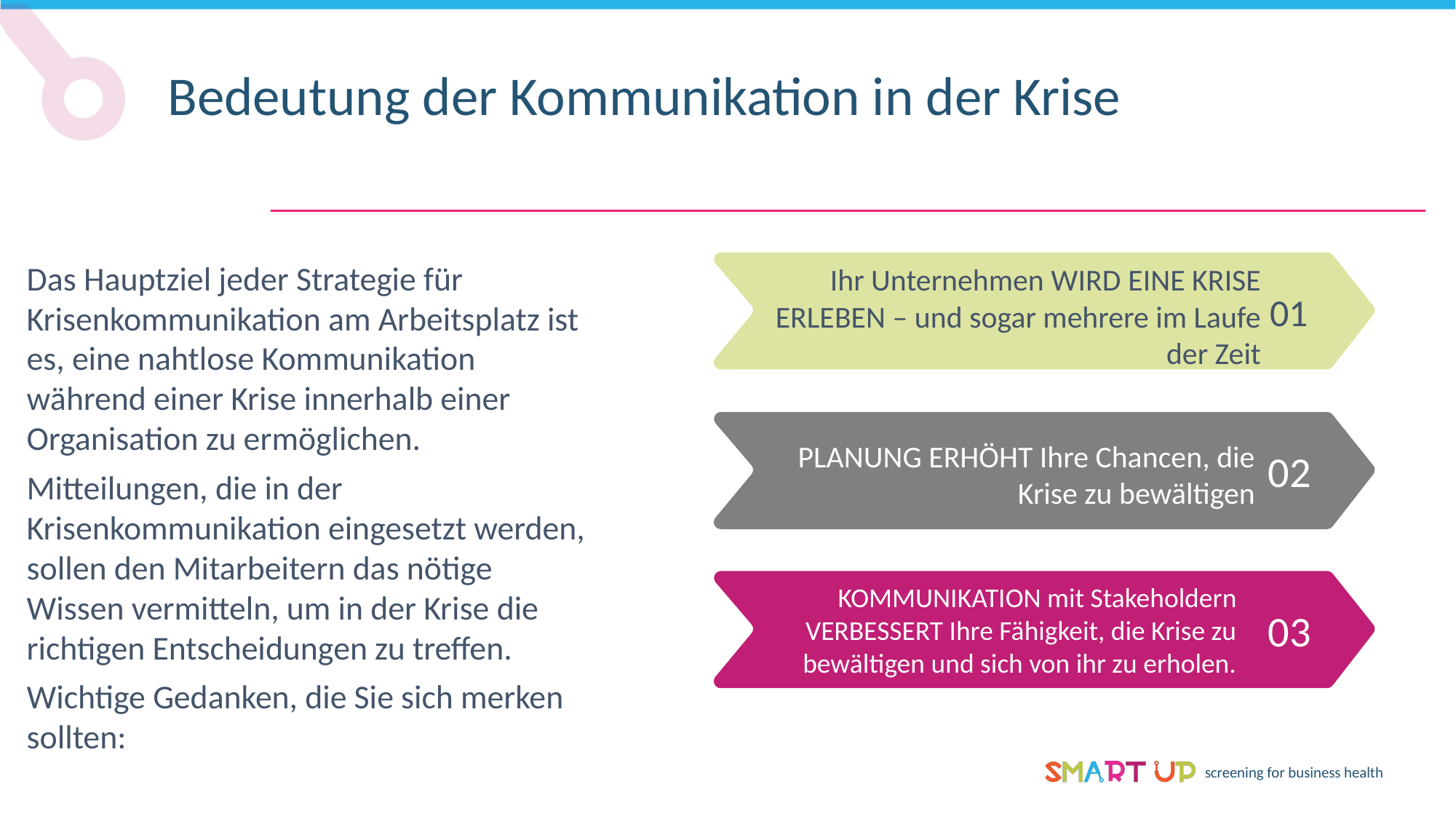

Bedeutung der Kommunikation in der Krise
Das Hauptziel jeder Strategie für Krisenkommunikation am Arbeitsplatz ist es, eine nahtlose Kommunikation während einer Krise innerhalb einer Organisation zu ermöglichen.
Mitteilungen, die in der Krisenkommunikation eingesetzt werden, sollen den Mitarbeitern das nötige Wissen vermitteln, um in der Krise die richtigen Entscheidungen zu treffen.
Wichtige Gedanken, die Sie sich merken sollten:

Ihr Unternehmen WIRD EINE KRISE ERLEBEN – und sogar mehrere im Laufe der Zeit
01

PLANUNG ERHÖHT Ihre Chancen, die Krise zu bewältigen
02

KOMMUNIKATION mit Stakeholdern VERBESSERT Ihre Fähigkeit, die Krise zu bewältigen und sich von ihr zu erholen.
03